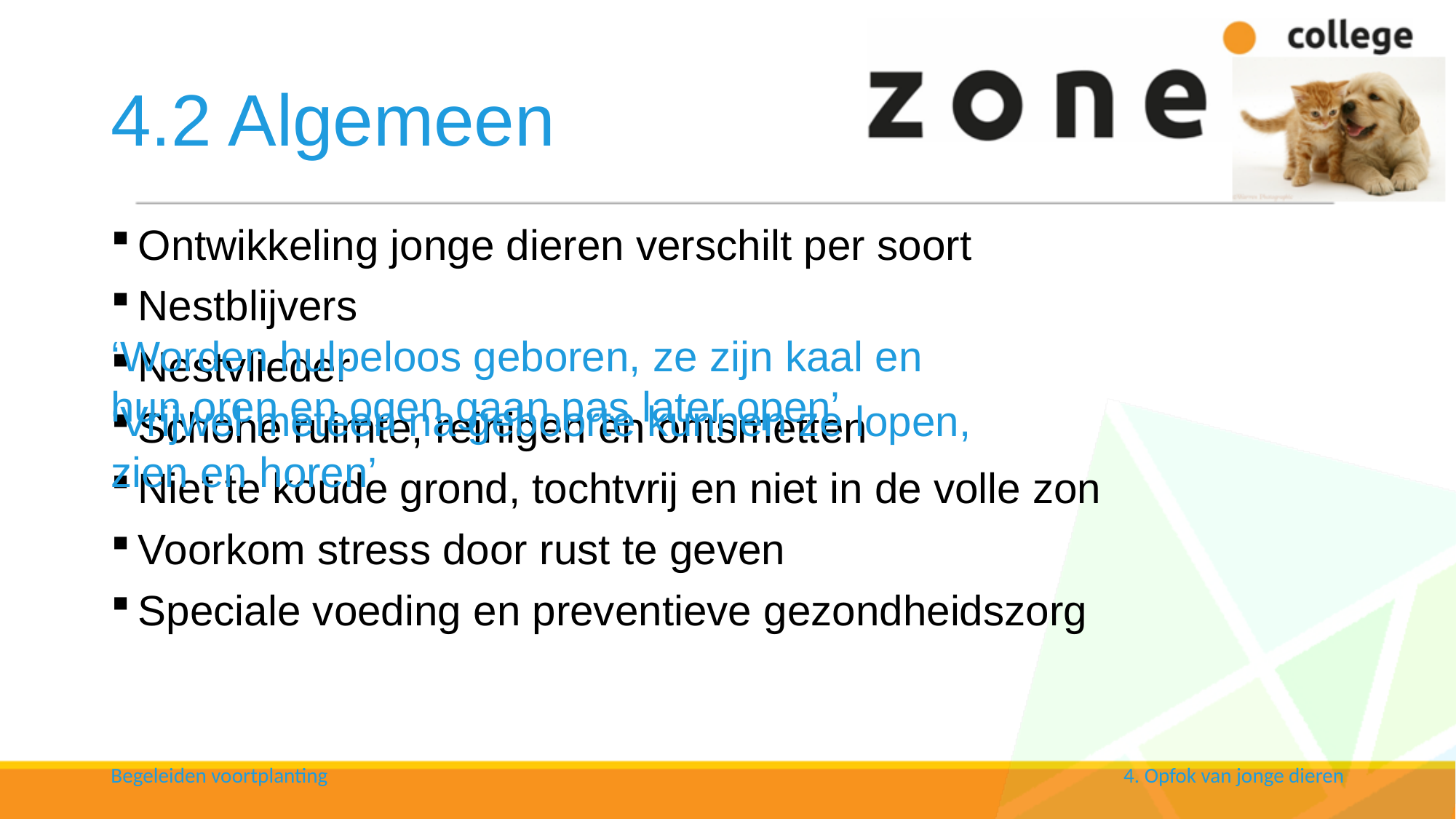

# 4.2 Algemeen
Ontwikkeling jonge dieren verschilt per soort
Nestblijvers
Nestvlieder
Schone ruimte, reinigen en ontsmetten
Niet te koude grond, tochtvrij en niet in de volle zon
Voorkom stress door rust te geven
Speciale voeding en preventieve gezondheidszorg

‘Worden hulpeloos geboren, ze zijn kaal en hun oren en ogen gaan pas later open’
‘Vrijwel meteen na geboorte kunnen ze lopen, zien en horen’
Begeleiden voortplanting
4. Opfok van jonge dieren